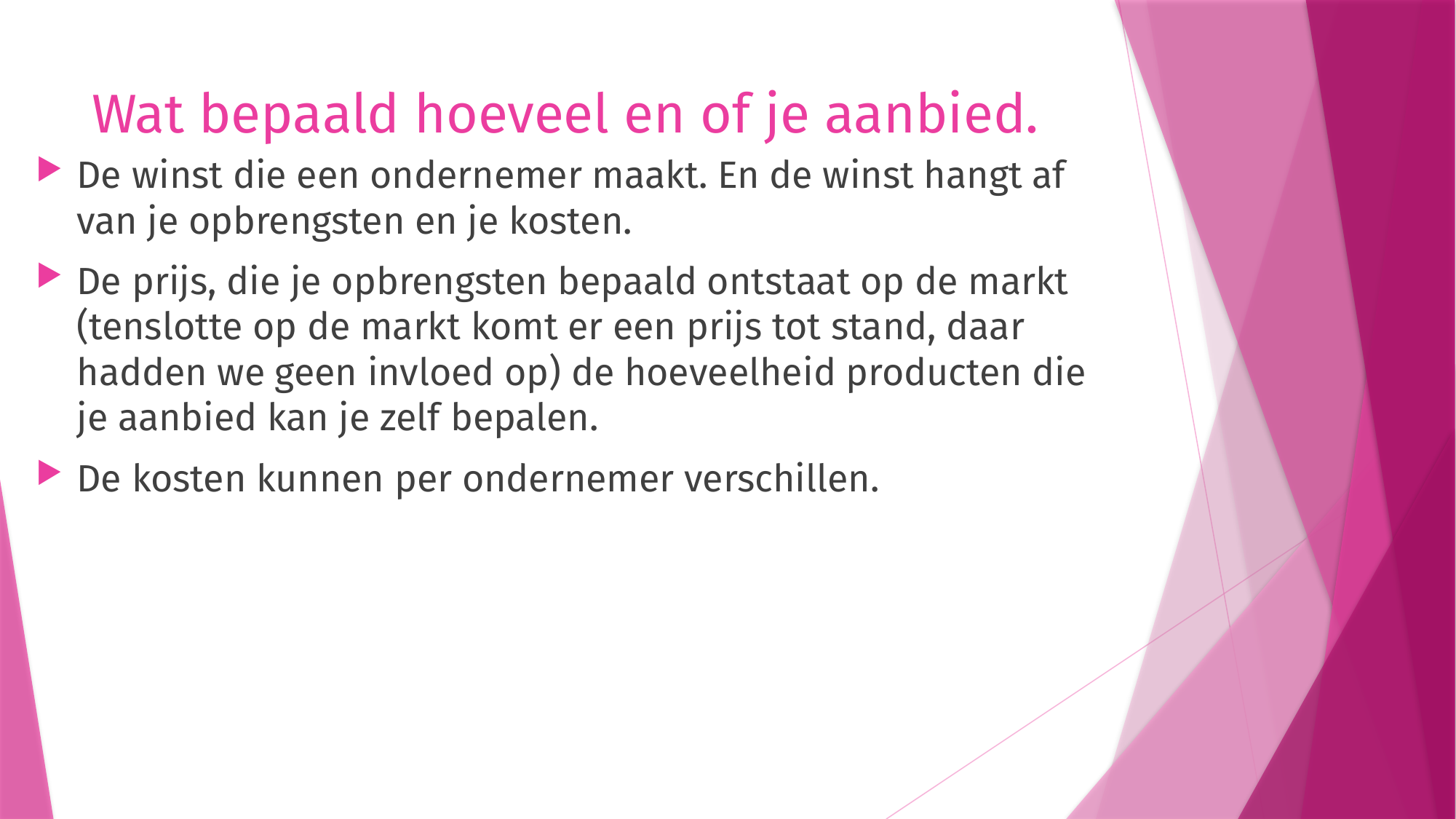

# Wat bepaald hoeveel en of je aanbied.
De winst die een ondernemer maakt. En de winst hangt af van je opbrengsten en je kosten.
De prijs, die je opbrengsten bepaald ontstaat op de markt (tenslotte op de markt komt er een prijs tot stand, daar hadden we geen invloed op) de hoeveelheid producten die je aanbied kan je zelf bepalen.
De kosten kunnen per ondernemer verschillen.